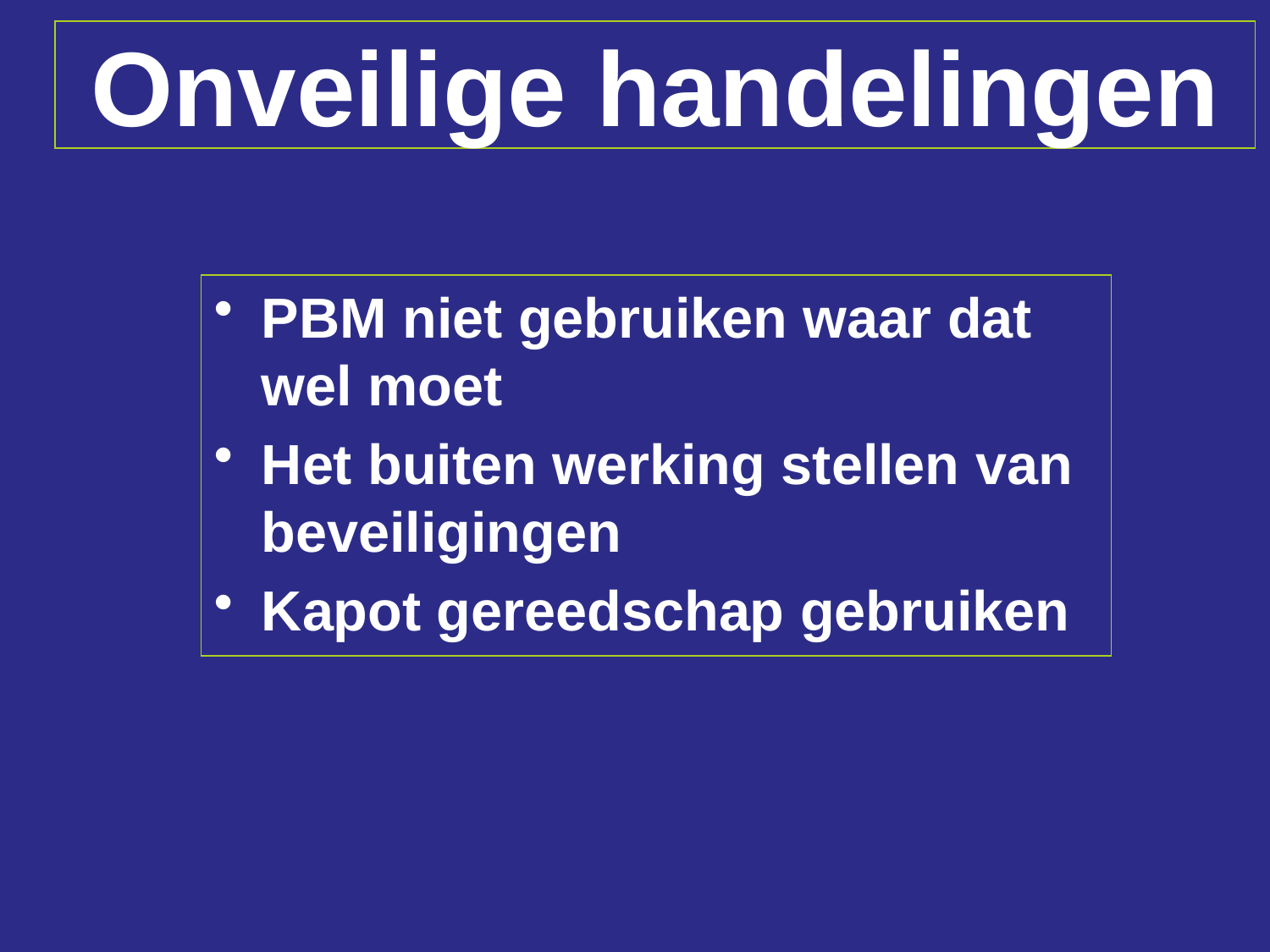

# Onveilige handelingen
PBM niet gebruiken waar dat wel moet
Het buiten werking stellen van beveiligingen
Kapot gereedschap gebruiken